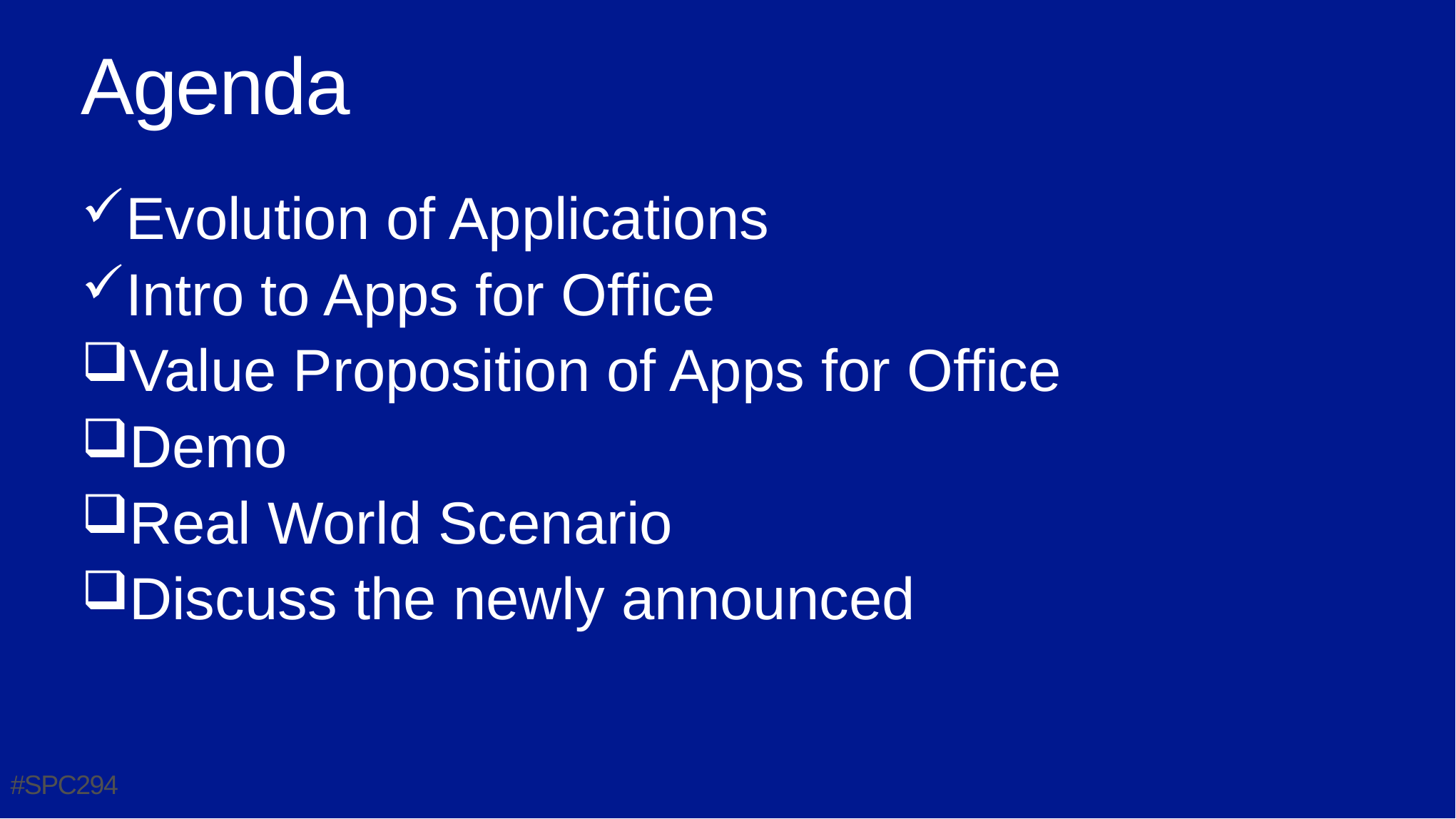

Agenda
Evolution of Applications
Intro to Apps for Office
Value Proposition of Apps for Office
Demo
Real World Scenario
Discuss the newly announced